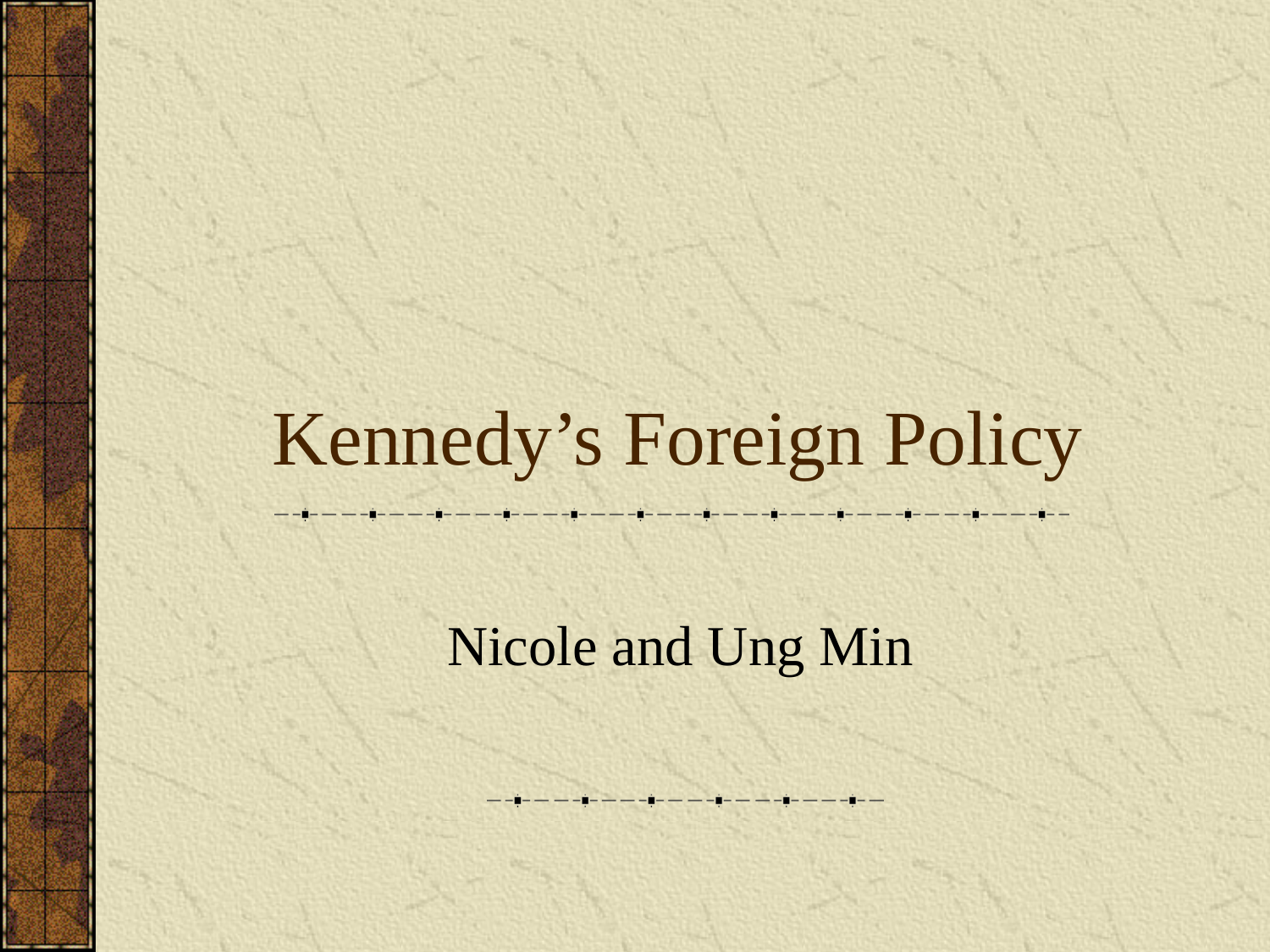

# Kennedy’s Foreign Policy
Nicole and Ung Min